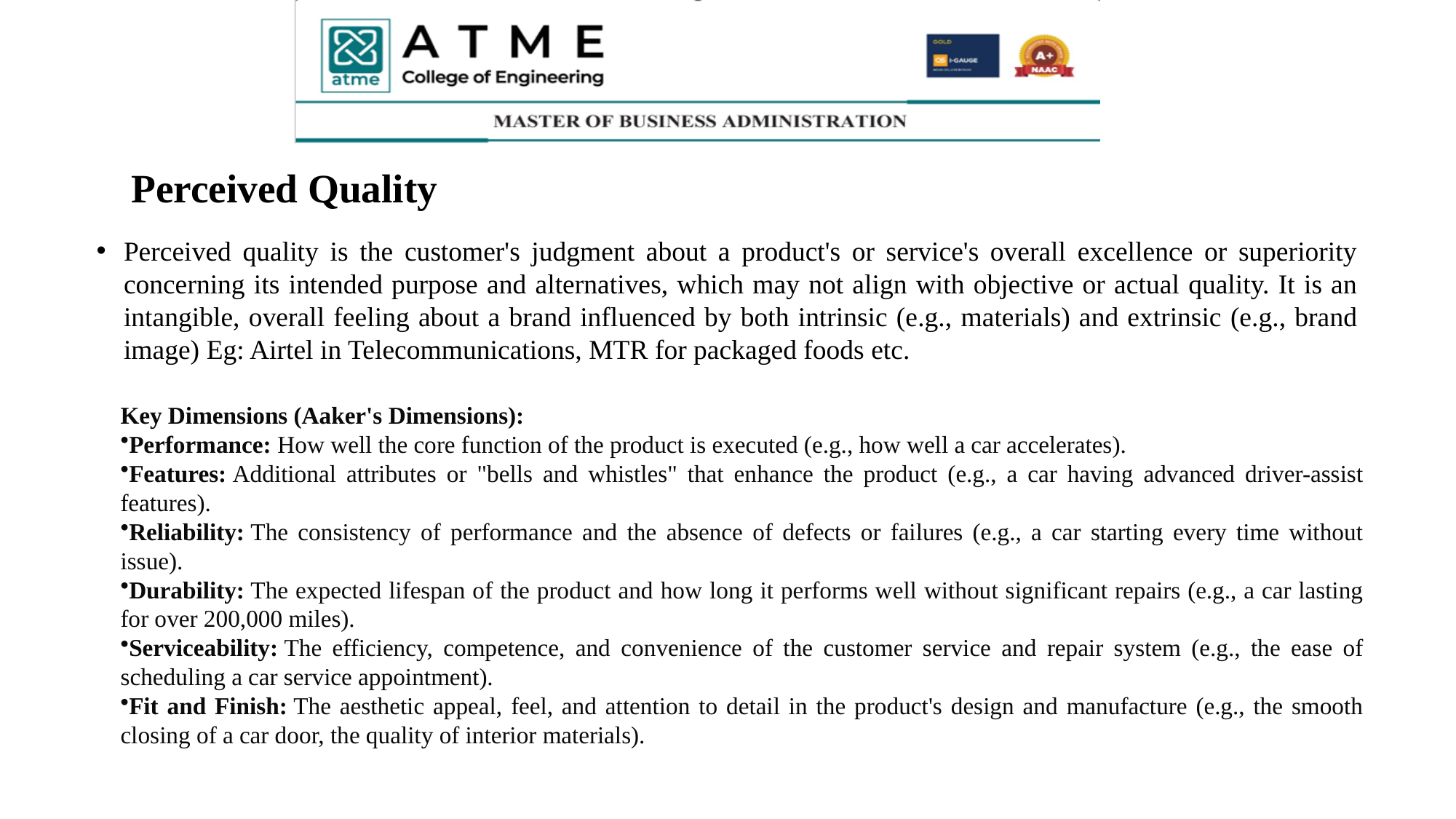

# Perceived Quality
Perceived quality is the customer's judgment about a product's or service's overall excellence or superiority concerning its intended purpose and alternatives, which may not align with objective or actual quality. It is an intangible, overall feeling about a brand influenced by both intrinsic (e.g., materials) and extrinsic (e.g., brand image) Eg: Airtel in Telecommunications, MTR for packaged foods etc.

Key Dimensions (Aaker's Dimensions):
Performance: How well the core function of the product is executed (e.g., how well a car accelerates).
Features: Additional attributes or "bells and whistles" that enhance the product (e.g., a car having advanced driver-assist features).
Reliability: The consistency of performance and the absence of defects or failures (e.g., a car starting every time without issue).
Durability: The expected lifespan of the product and how long it performs well without significant repairs (e.g., a car lasting for over 200,000 miles).
Serviceability: The efficiency, competence, and convenience of the customer service and repair system (e.g., the ease of scheduling a car service appointment).
Fit and Finish: The aesthetic appeal, feel, and attention to detail in the product's design and manufacture (e.g., the smooth closing of a car door, the quality of interior materials).